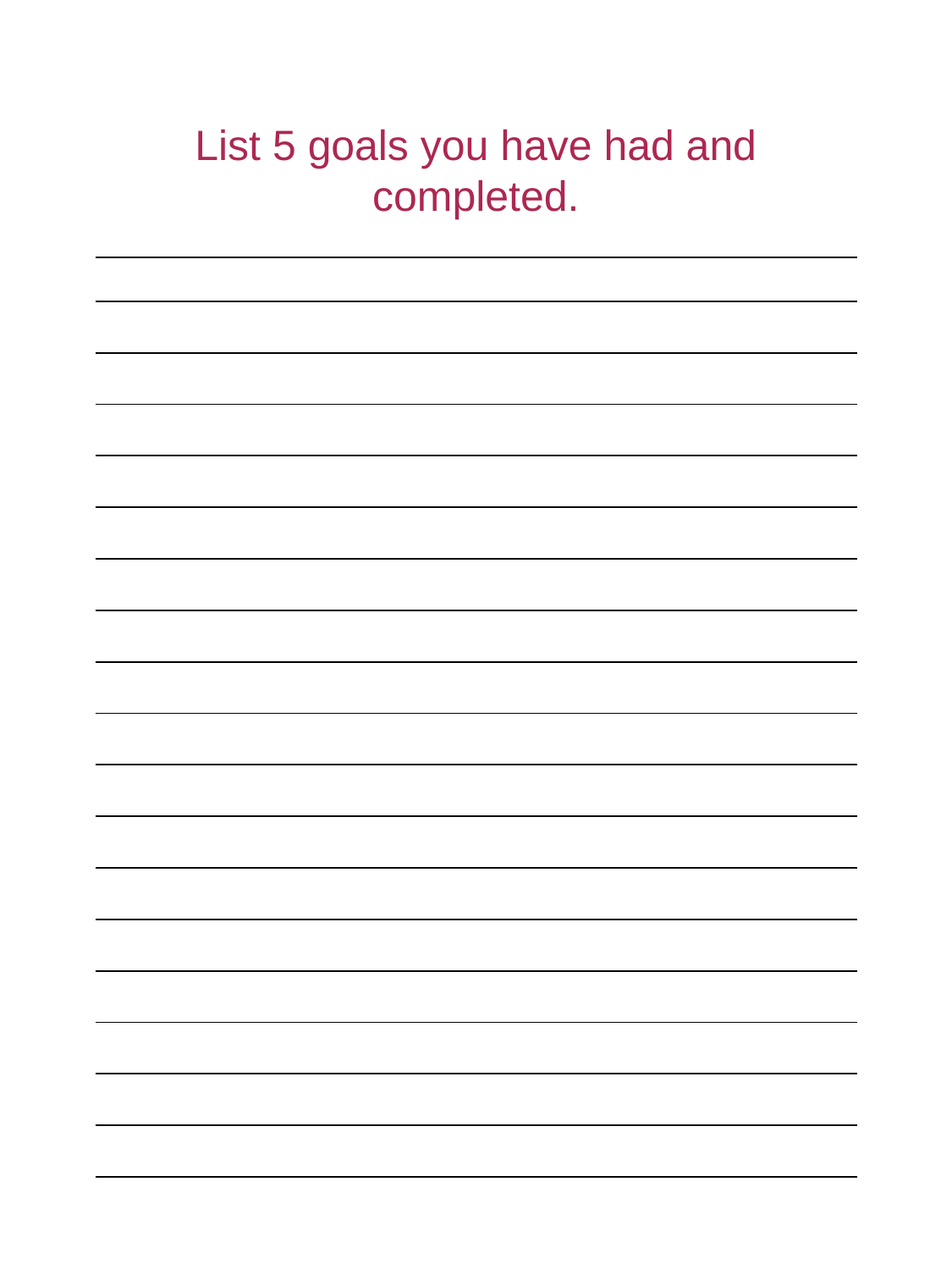

List 5 goals you have had and completed.
|  |
| --- |
|  |
|  |
|  |
|  |
|  |
|  |
|  |
|  |
|  |
|  |
|  |
|  |
|  |
|  |
|  |
|  |
|  |